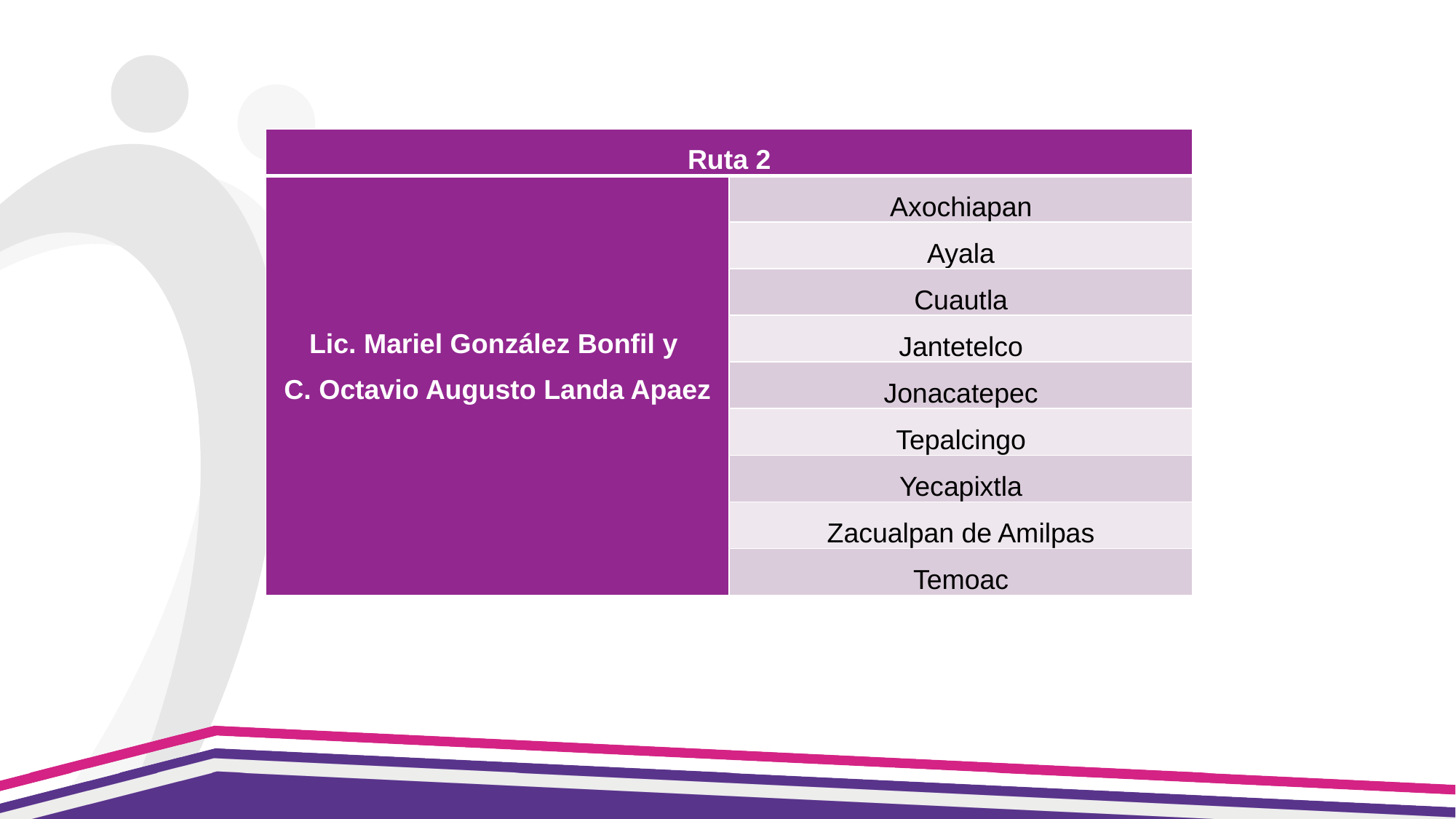

| Ruta 2 |  |
| --- | --- |
| Lic. Mariel González Bonfil y C. Octavio Augusto Landa Apaez | Axochiapan |
|  | Ayala |
|  | Cuautla |
|  | Jantetelco |
|  | Jonacatepec |
|  | Tepalcingo |
|  | Yecapixtla |
|  | Zacualpan de Amilpas |
|  | Temoac |